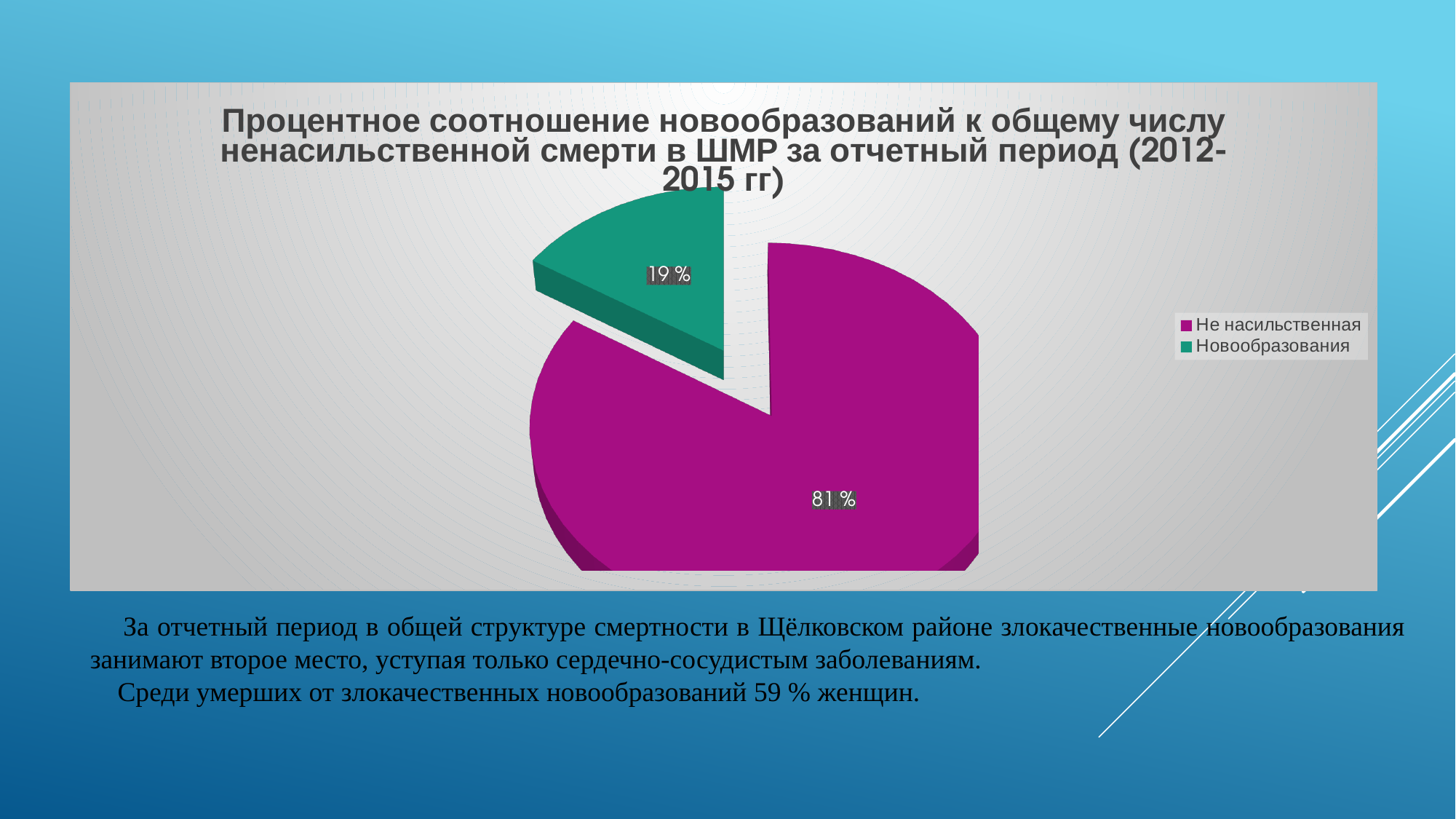

[unsupported chart]

    За отчетный период в общей структуре смертности в Щёлковском районе злокачественные новообразования занимают второе место, уступая только сердечно-сосудистым заболеваниям.
    Среди умерших от злокачественных новообразований 59 % женщин.